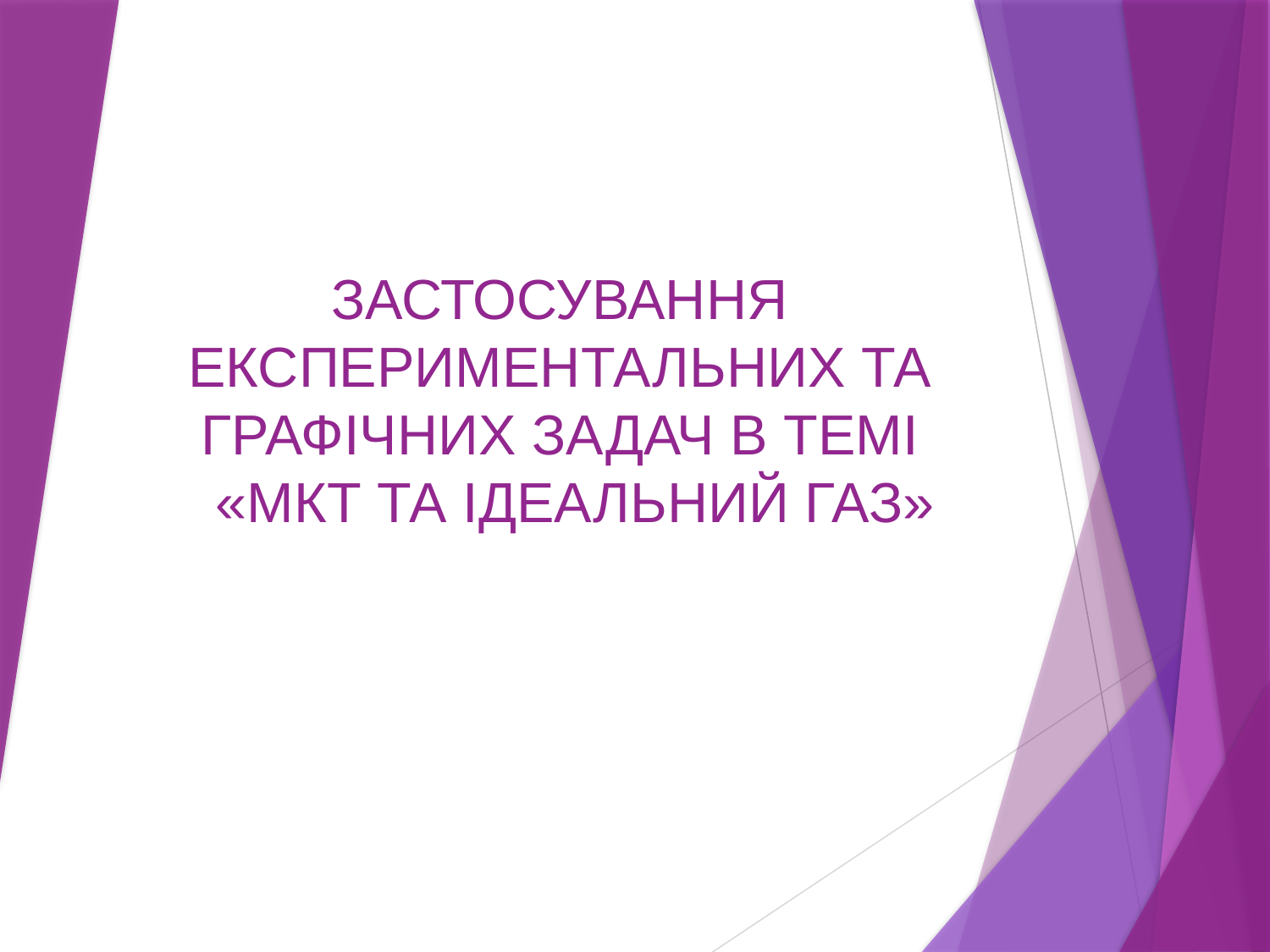

# ЗАСТОСУВАННЯ ЕКСПЕРИМЕНТАЛЬНИХ ТА ГРАФІЧНИХ ЗАДАЧ В ТЕМІ «МКТ ТА ІДЕАЛЬНИЙ ГАЗ»